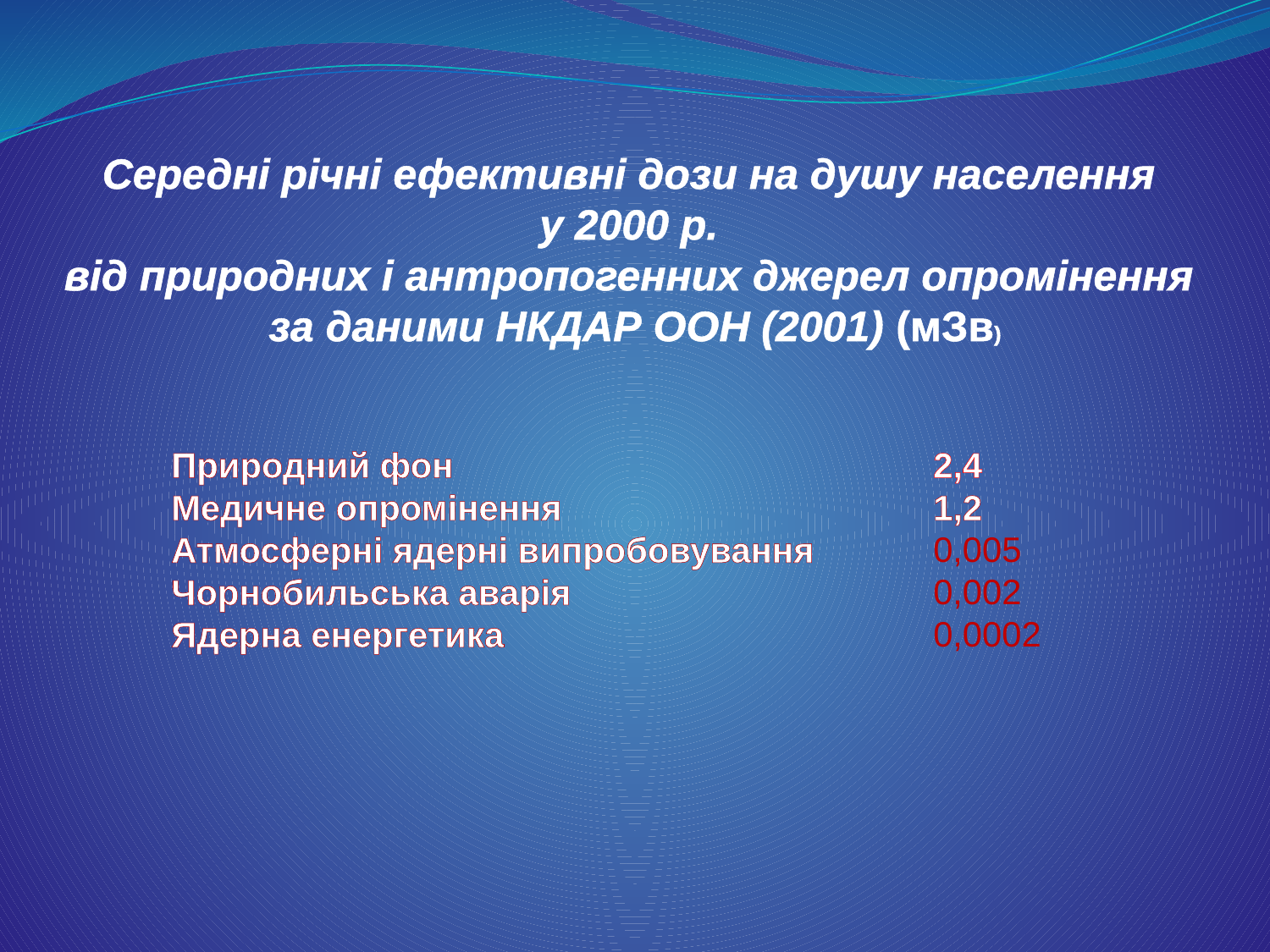

Середні річні ефективні дози на душу населення
у 2000 р.
від природних і антропогенних джерел опромінення
за даними НКДАР ООН (2001) (мЗв)

Природний фон				2,4
Медичне опромінення 			1,2
Атмосферні ядерні випробовування	0,005
Чорнобильська аварія			0,002
Ядерна енергетика				0,0002